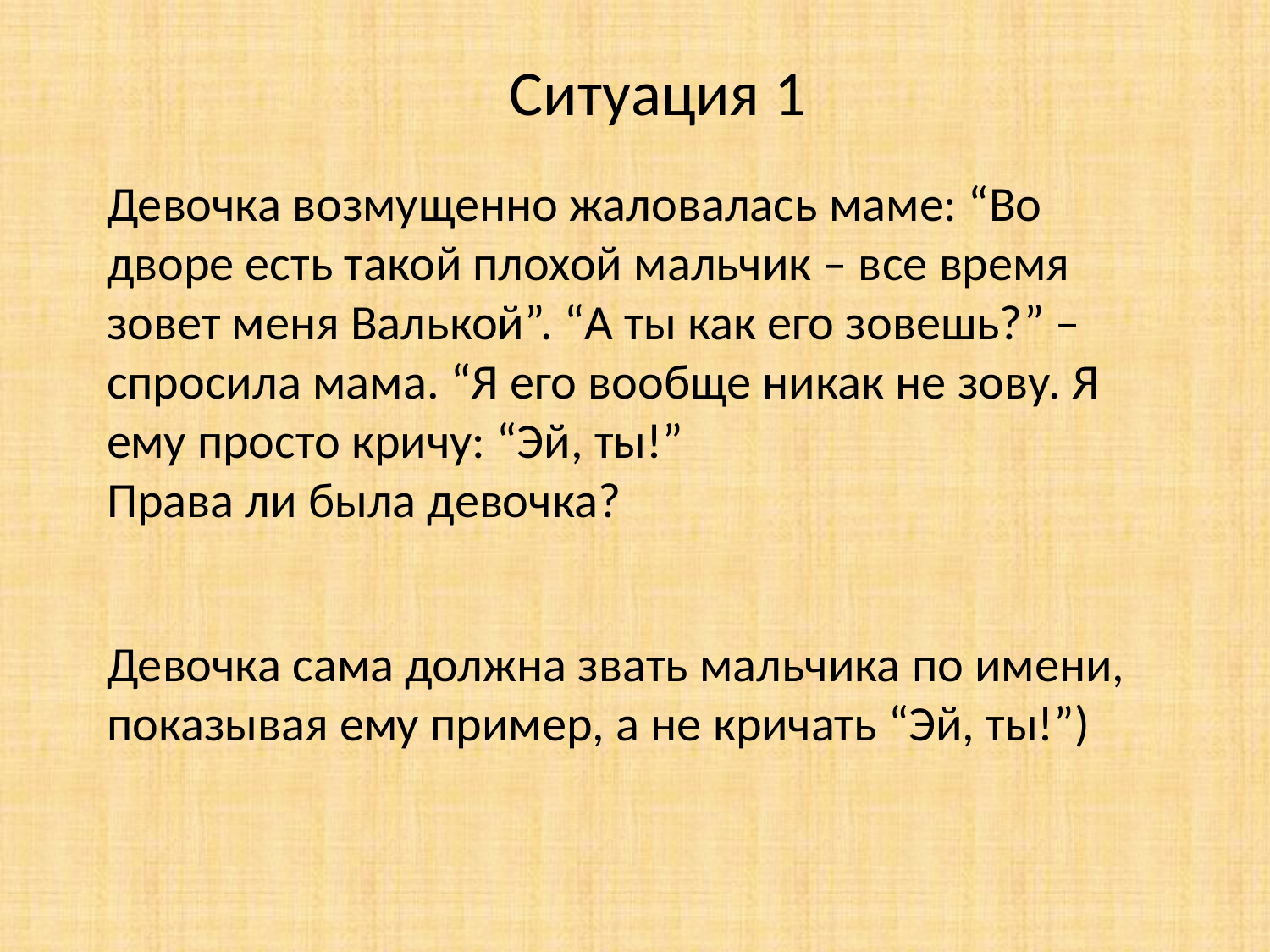

Ситуация 1
Девочка возмущенно жаловалась маме: “Во дворе есть такой плохой мальчик – все время зовет меня Валькой”. “А ты как его зовешь?” – спросила мама. “Я его вообще никак не зову. Я ему просто кричу: “Эй, ты!”
Права ли была девочка?
Девочка сама должна звать мальчика по имени, показывая ему пример, а не кричать “Эй, ты!”)